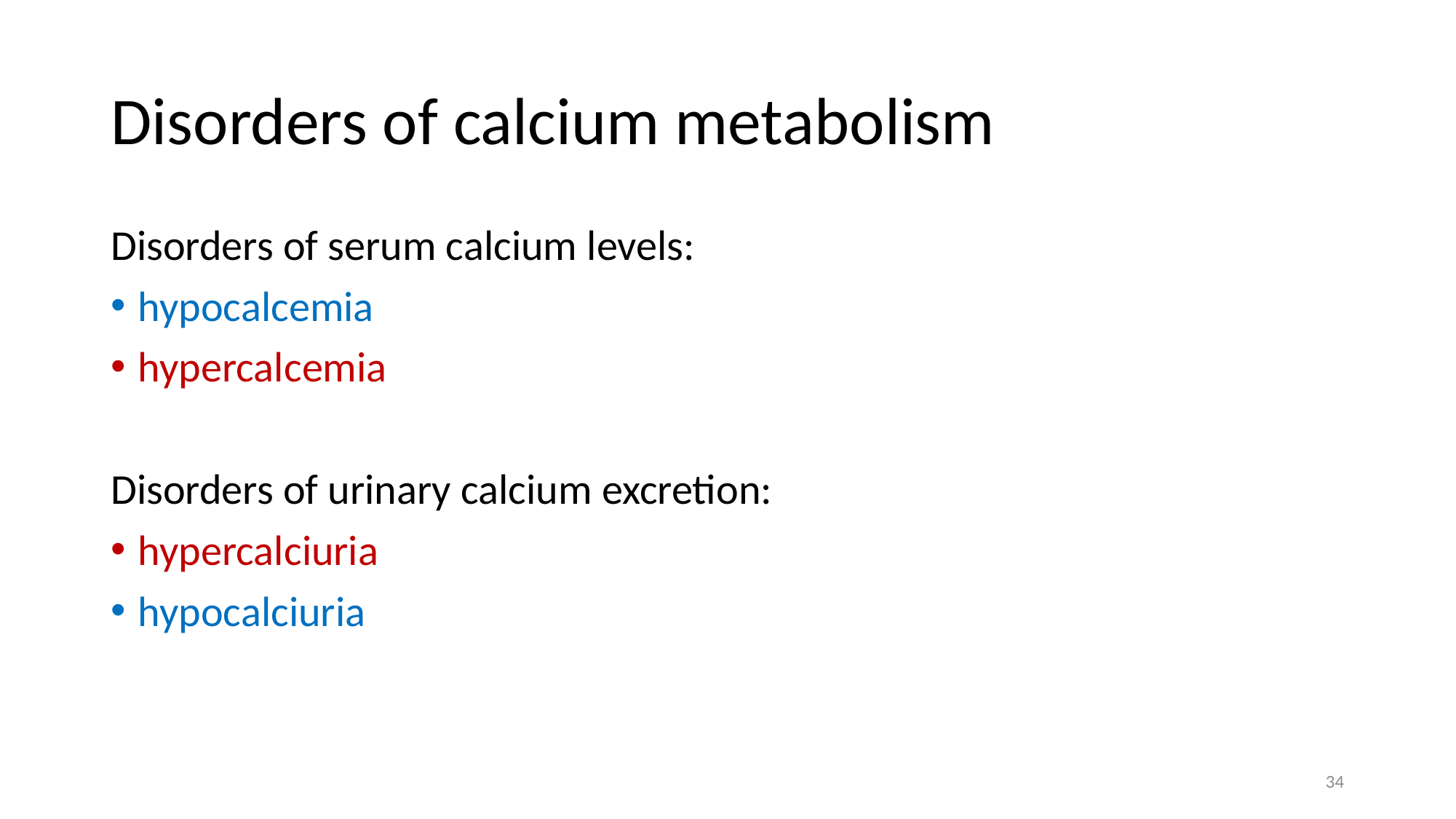

# Disorders of calcium metabolism
Disorders of serum calcium levels:
hypocalcemia
hypercalcemia

Disorders of urinary calcium excretion:
hypercalciuria
hypocalciuria
34